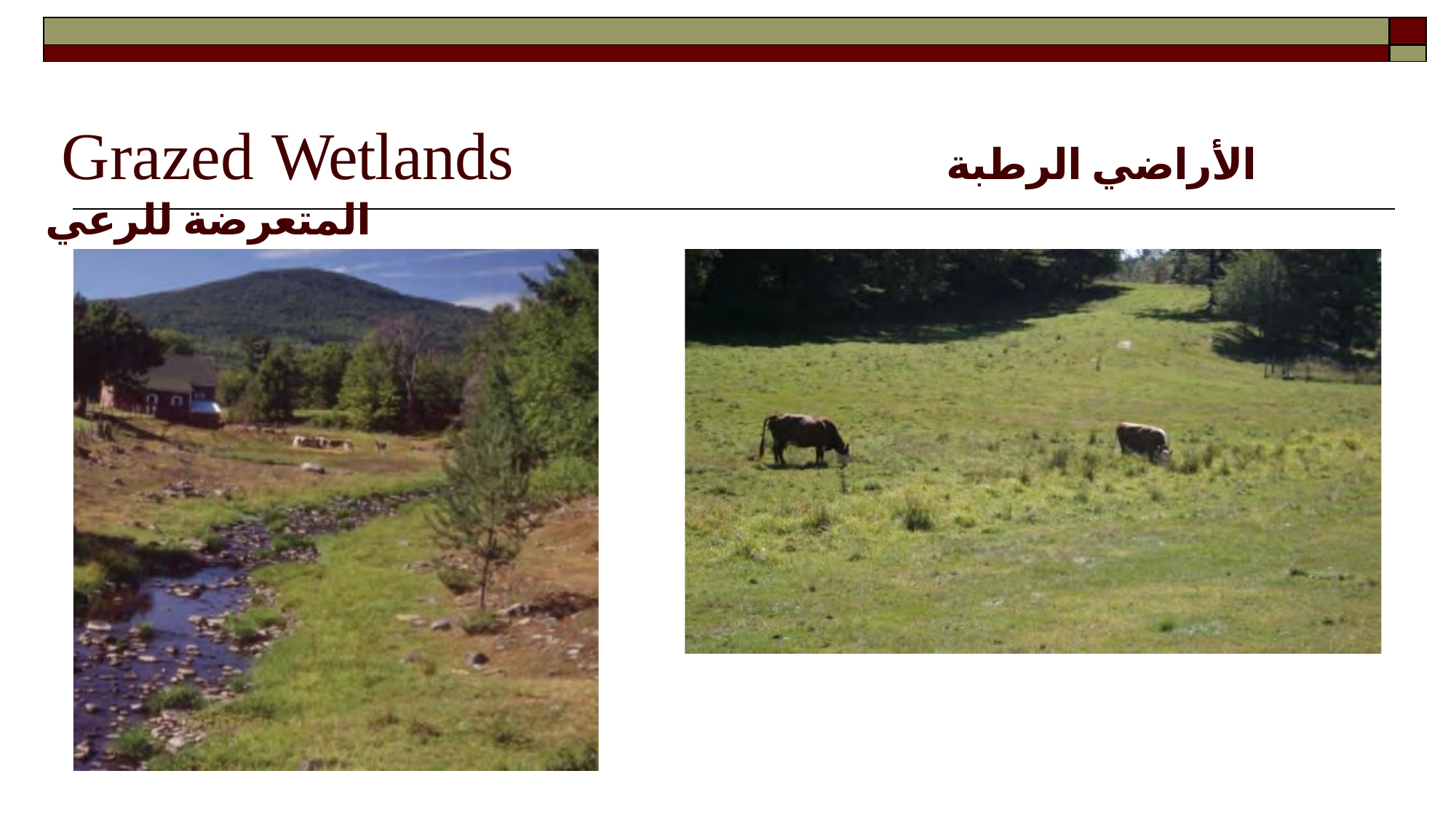

|  |  |
| --- | --- |
|  |  |
# Grazed Wetlands                           الأراضي الرطبة المتعرضة للرعي